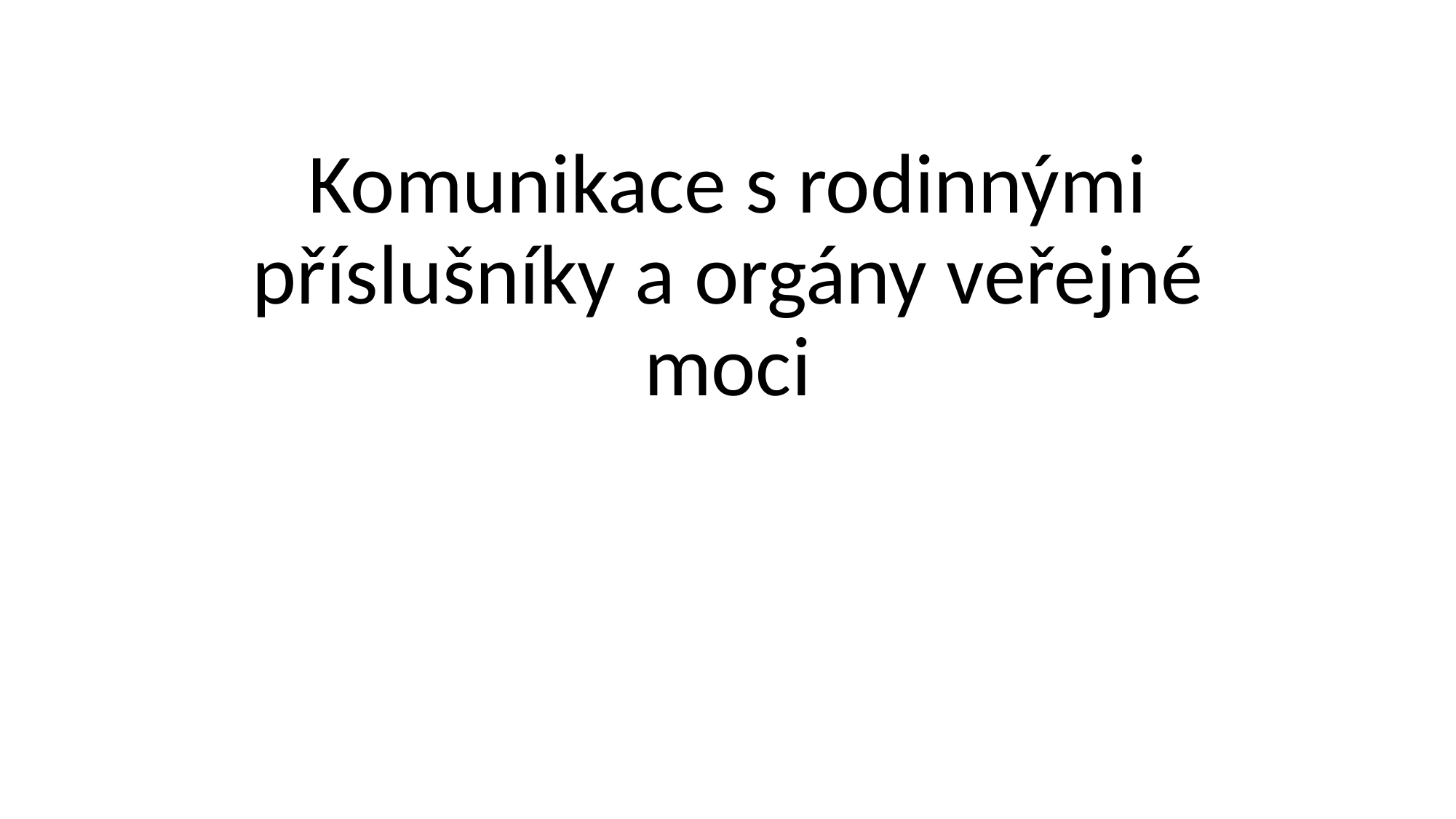

# Komunikace s rodinnými příslušníky a orgány veřejné moci